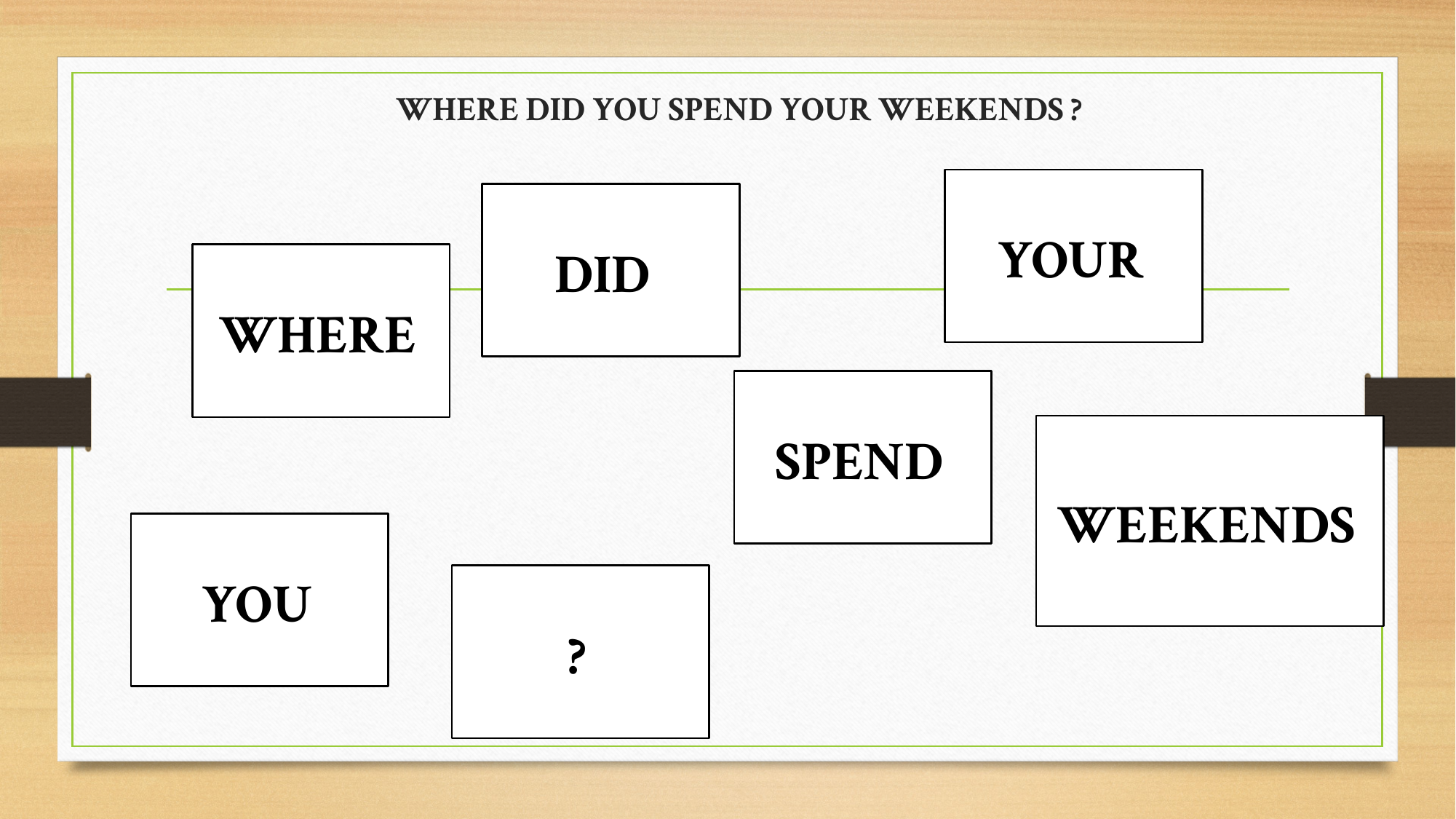

# WHERE DID YOU SPEND YOUR WEEKENDS ?
YOUR
DID
WHERE
SPEND
WEEKENDS
YOU
?